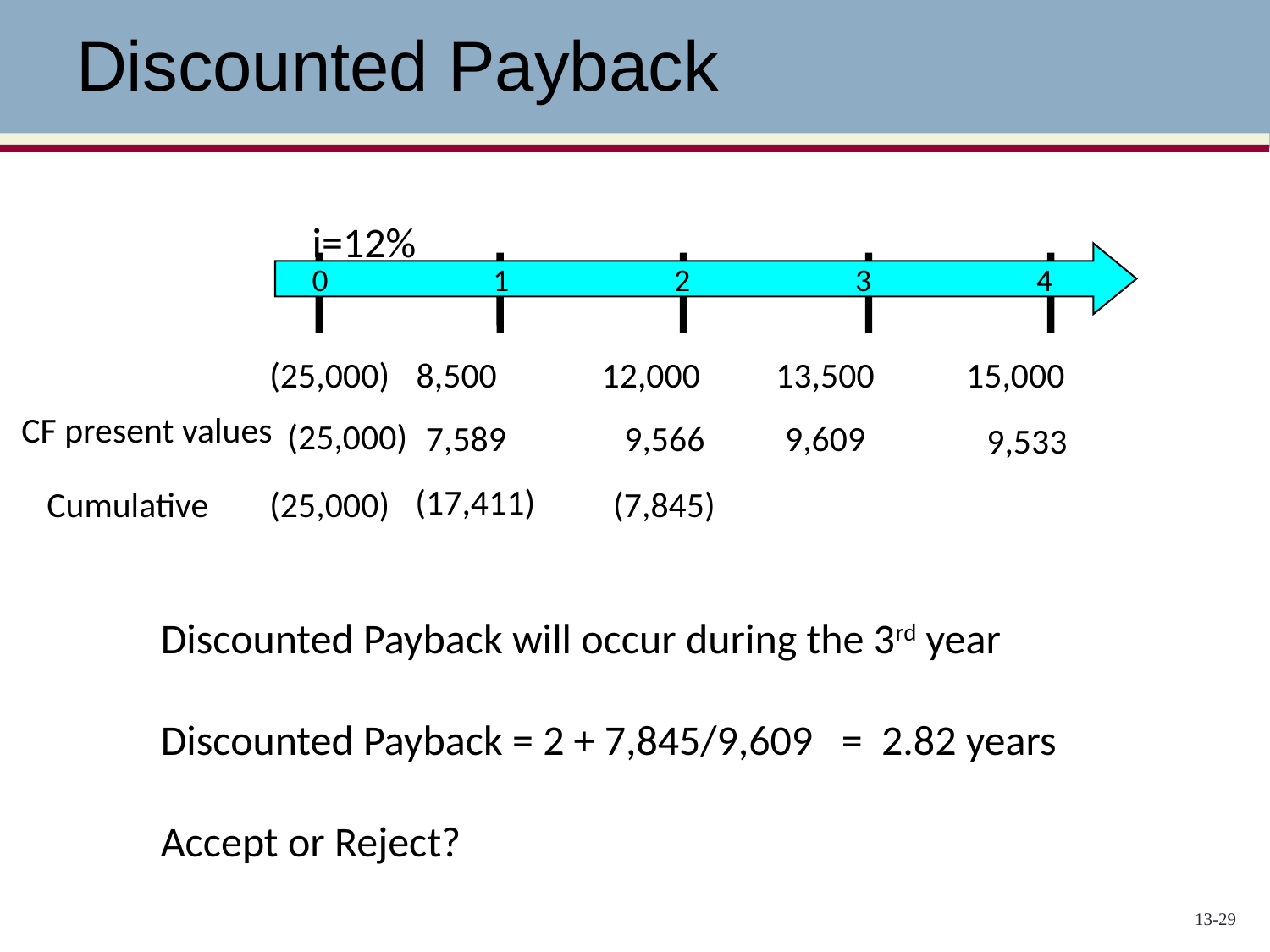

Discounted Payback
i=12%

0                       1                       2                       3                       4
(25,000)
8,500
12,000
13,500
15,000
CF present values
(25,000)
7,589
9,566
9,609
9,533
(17,411)
Cumulative
(25,000)
(7,845)
Discounted Payback will occur during the 3rd year

Discounted Payback = 2 + 7,845/9,609   =  2.82 years

Accept or Reject?